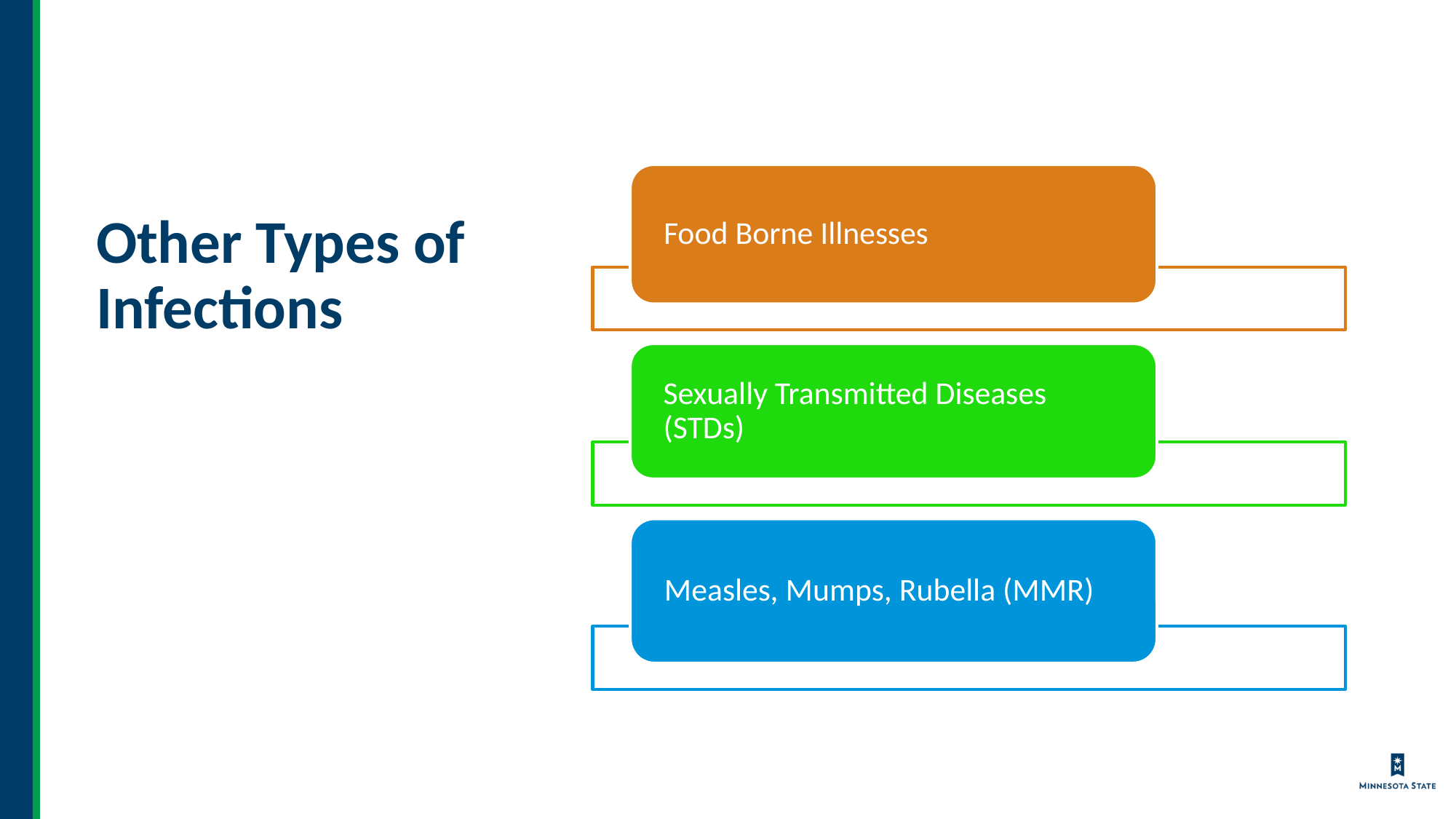

Food Borne Illnesses
Sexually Transmitted Diseases (STDs)
Measles, Mumps, Rubella (MMR)
# Other Types of Infections